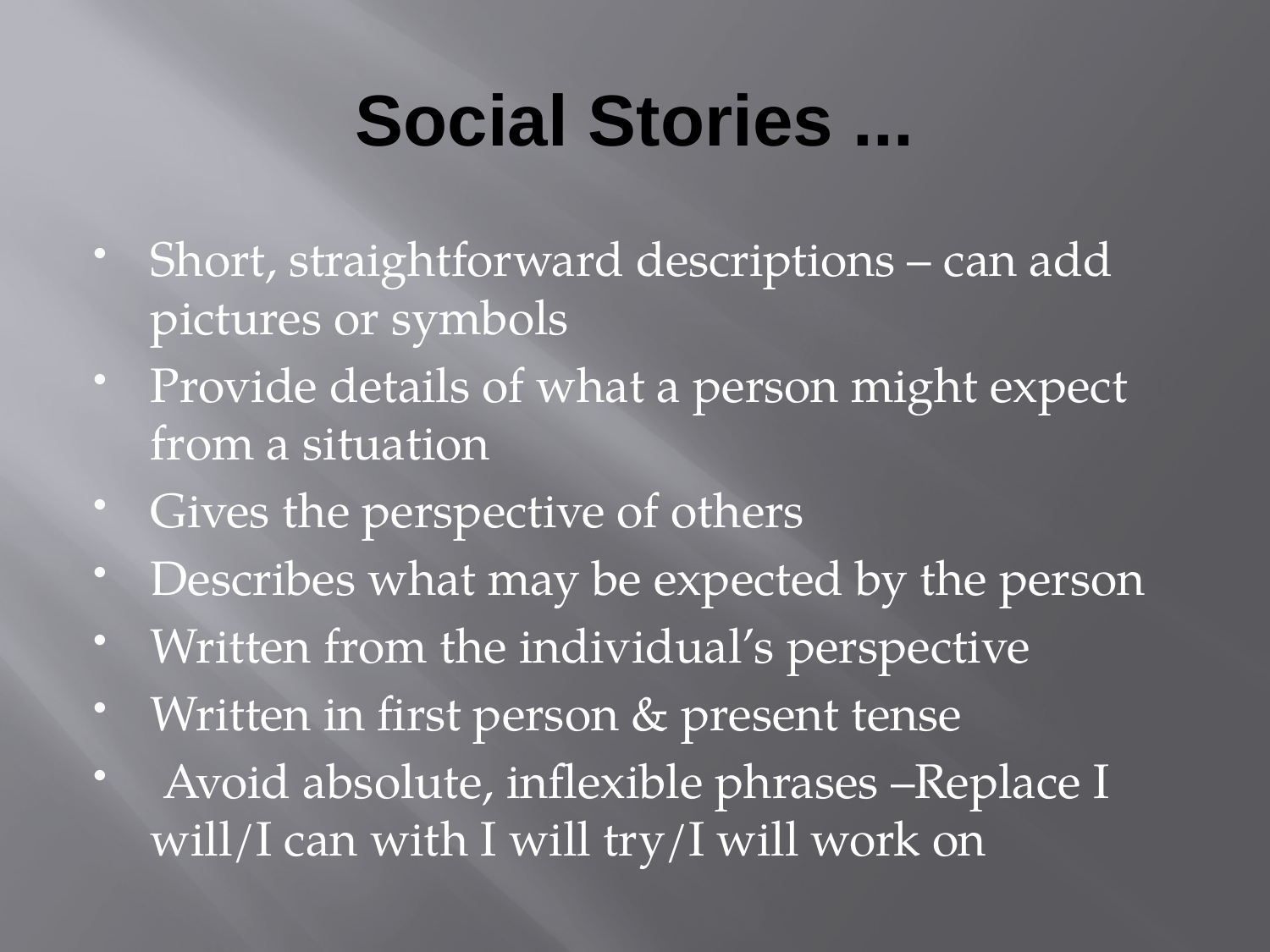

# Social Stories ...
Short, straightforward descriptions – can add pictures or symbols
Provide details of what a person might expect from a situation
Gives the perspective of others
Describes what may be expected by the person
Written from the individual’s perspective
Written in first person & present tense
 Avoid absolute, inflexible phrases –Replace I will/I can with I will try/I will work on